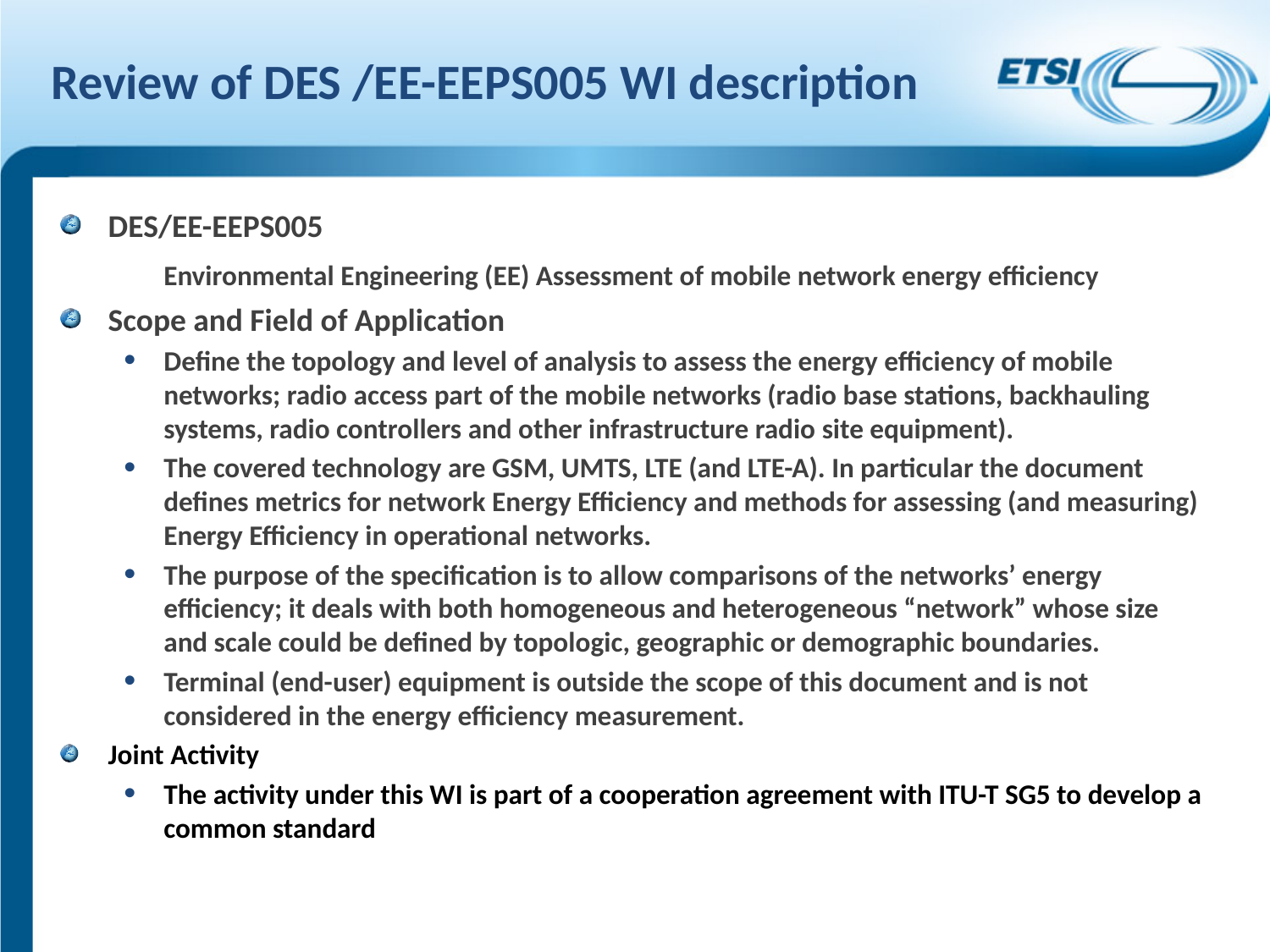

# Review of DES /EE-EEPS005 WI description
DES/EE-EEPS005
 	Environmental Engineering (EE) Assessment of mobile network energy efficiency
Scope and Field of Application
Define the topology and level of analysis to assess the energy efficiency of mobile networks; radio access part of the mobile networks (radio base stations, backhauling systems, radio controllers and other infrastructure radio site equipment).
The covered technology are GSM, UMTS, LTE (and LTE-A). In particular the document  defines metrics for network Energy Efficiency and methods for assessing (and measuring) Energy Efficiency in operational networks.
The purpose of the specification is to allow comparisons of the networks’ energy efficiency; it deals with both homogeneous and heterogeneous “network” whose size and scale could be defined by topologic, geographic or demographic boundaries.
Terminal (end-user) equipment is outside the scope of this document and is not considered in the energy efficiency measurement.
Joint Activity
The activity under this WI is part of a cooperation agreement with ITU-T SG5 to develop a common standard